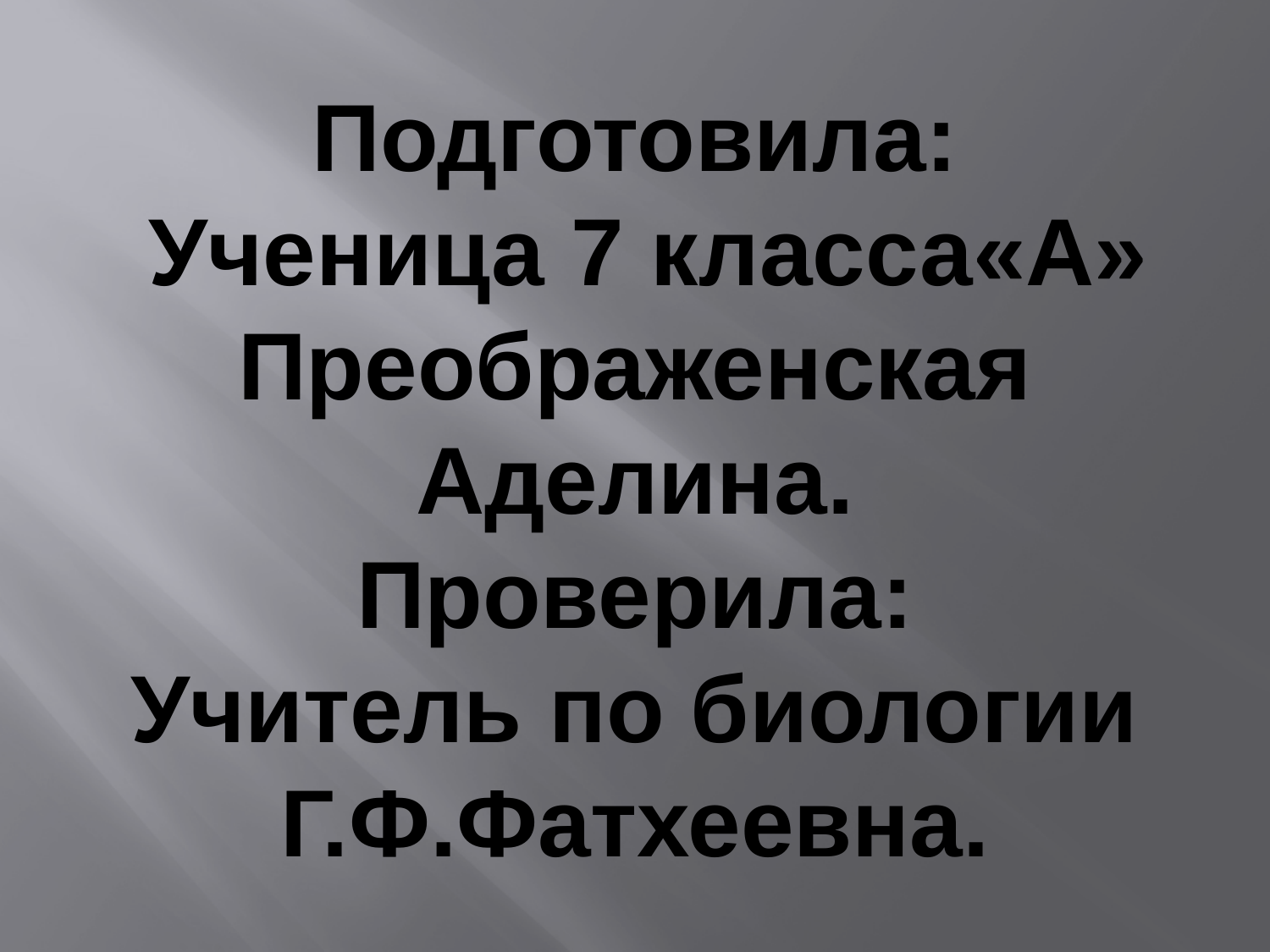

# Подготовила: Ученица 7 класса«А» Преображенская Аделина. Проверила: Учитель по биологии Г.Ф.Фатхеевна.